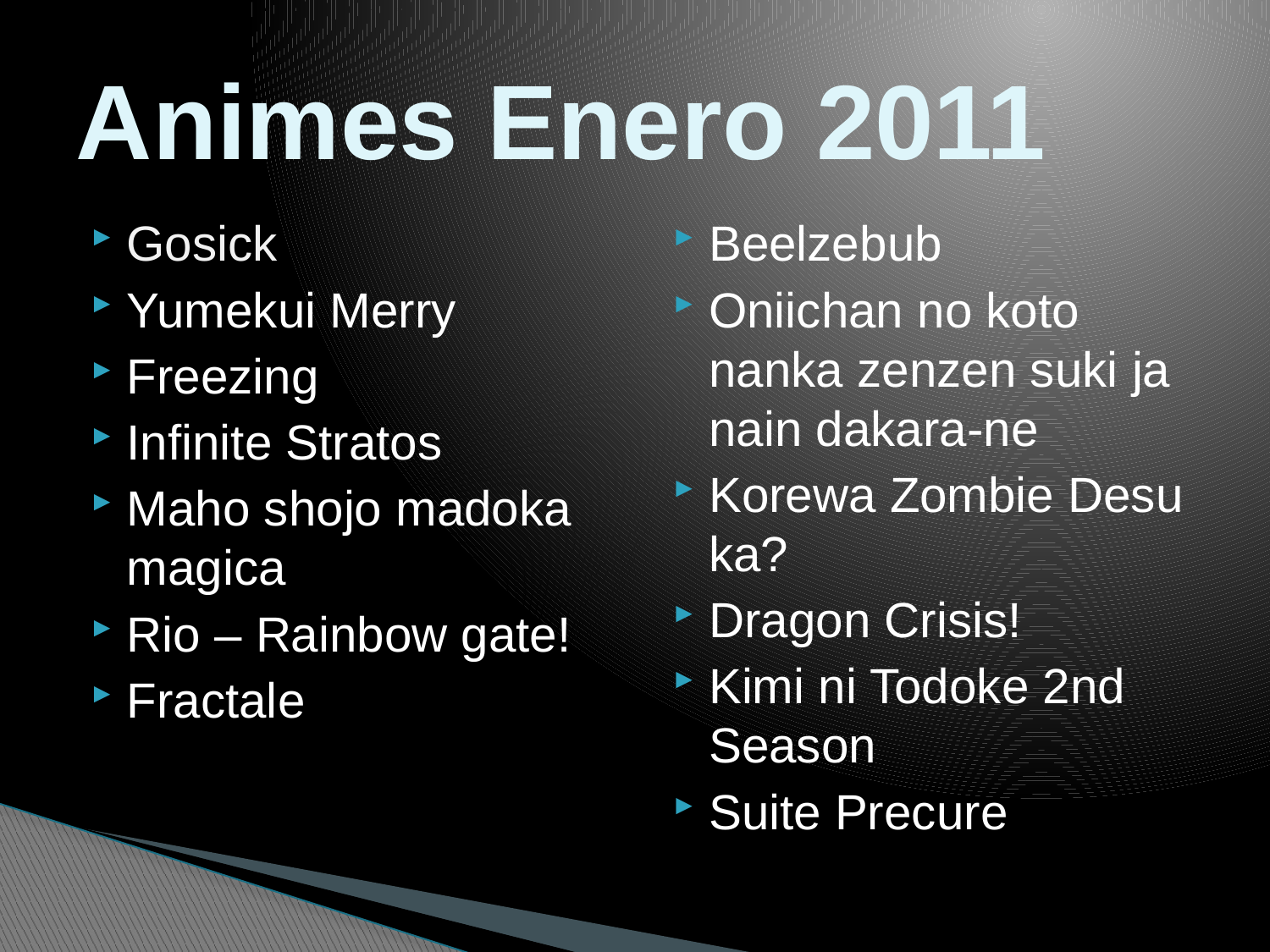

# Animes Enero 2011
Gosick
Yumekui Merry
Freezing
Infinite Stratos
Maho shojo madoka magica
Rio – Rainbow gate!
Fractale
Beelzebub
Oniichan no koto nanka zenzen suki ja nain dakara-ne
Korewa Zombie Desu ka?
Dragon Crisis!
Kimi ni Todoke 2nd Season
Suite Precure